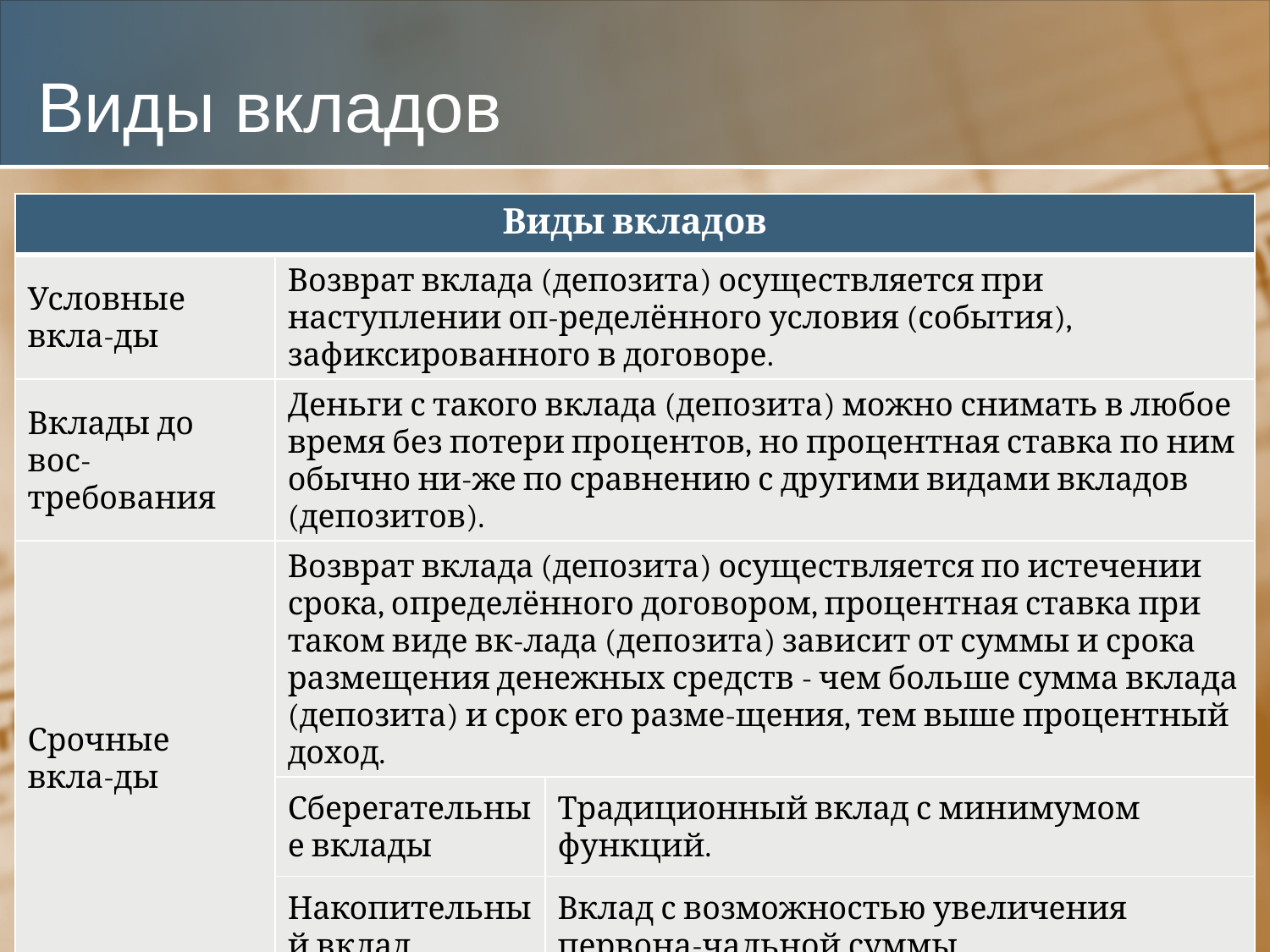

# Виды вкладов
| Виды вкладов |  |  |
| --- | --- | --- |
| Условные вкла-ды | Возврат вклада (депозита) осуществляется при наступлении оп-ределённого условия (события), зафиксированного в договоре. |  |
| Вклады до вос-требования | Деньги с такого вклада (депозита) можно снимать в любое время без потери процентов, но процентная ставка по ним обычно ни-же по сравнению с другими видами вкладов (депозитов). |  |
| Срочные вкла-ды | Возврат вклада (депозита) осуществляется по истечении срока, определённого договором, процентная ставка при таком виде вк-лада (депозита) зависит от суммы и срока размещения денежных средств - чем больше сумма вклада (депозита) и срок его разме-щения, тем выше процентный доход. |  |
|  | Сберегательные вклады | Традиционный вклад с минимумом функций. |
|  | Накопительный вклад | Вклад с возможностью увеличения первона-чальной суммы |